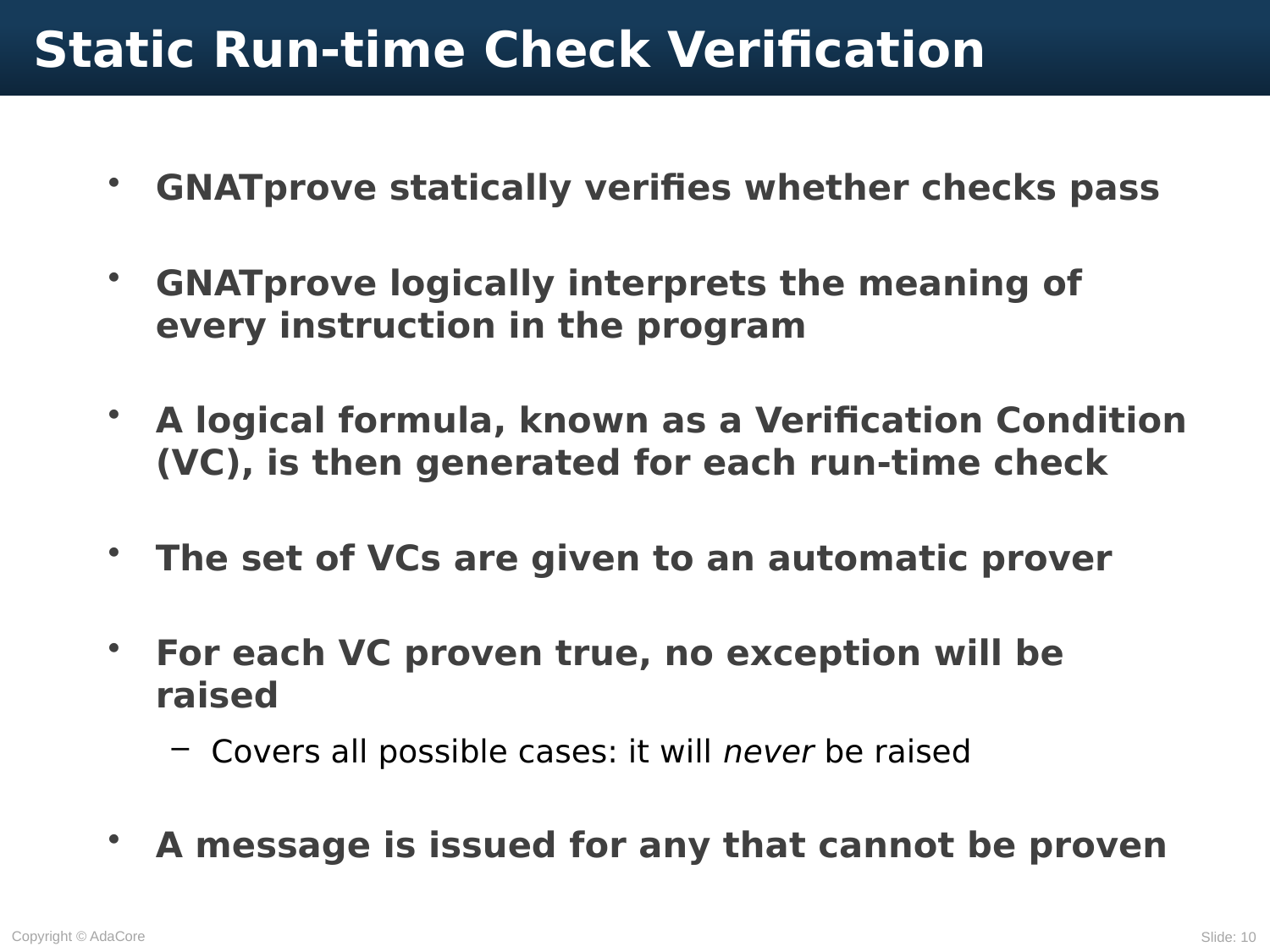

# Static Run-time Check Verification
GNATprove statically verifies whether checks pass
GNATprove logically interprets the meaning of every instruction in the program
A logical formula, known as a Verification Condition (VC), is then generated for each run-time check
The set of VCs are given to an automatic prover
For each VC proven true, no exception will be raised
Covers all possible cases: it will never be raised
A message is issued for any that cannot be proven